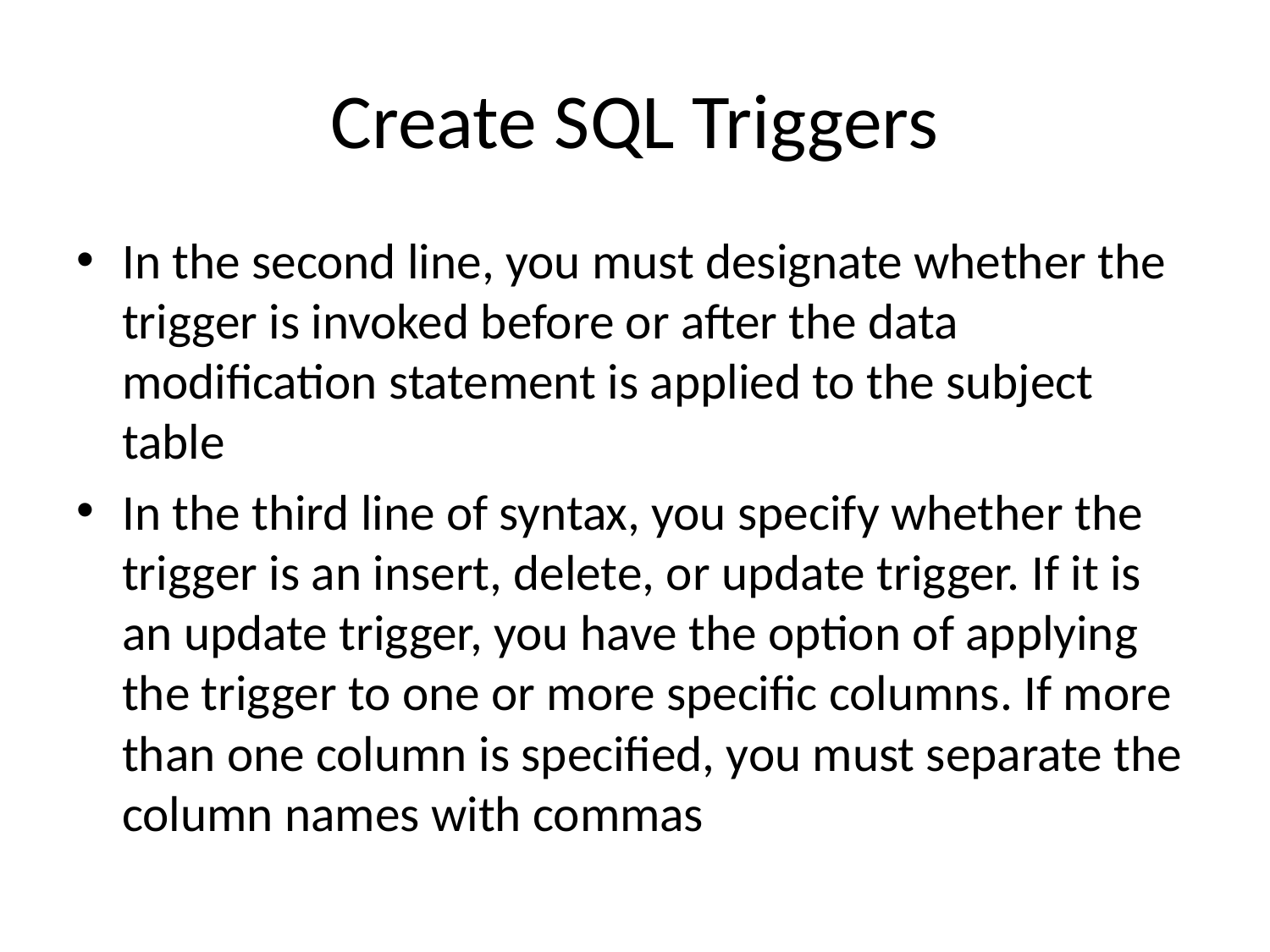

# Create SQL Triggers
In the second line, you must designate whether the trigger is invoked before or after the data modification statement is applied to the subject table
In the third line of syntax, you specify whether the trigger is an insert, delete, or update trigger. If it is an update trigger, you have the option of applying the trigger to one or more specific columns. If more than one column is specified, you must separate the column names with commas